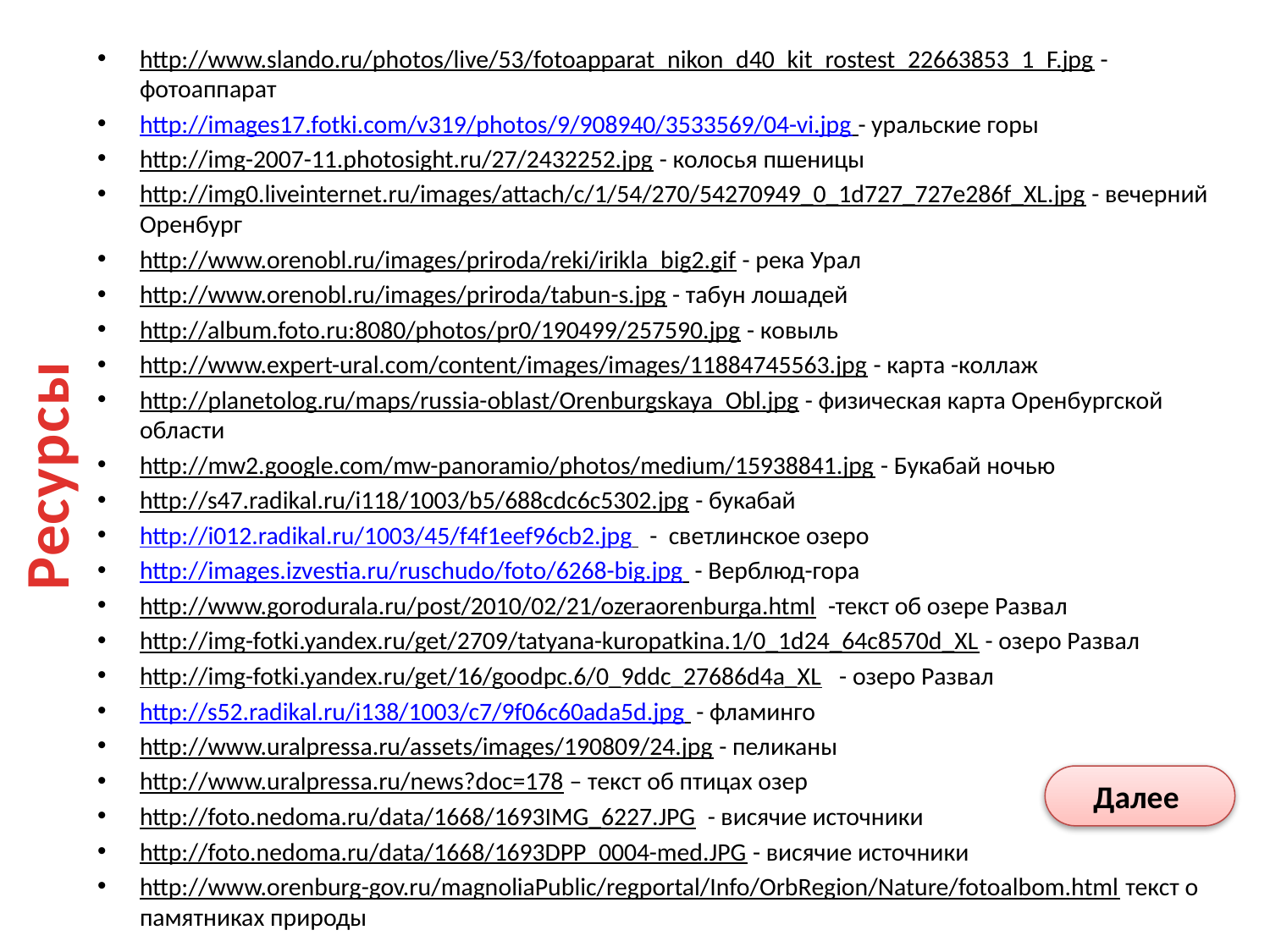

http://www.slando.ru/photos/live/53/fotoapparat_nikon_d40_kit_rostest_22663853_1_F.jpg - фотоаппарат
http://images17.fotki.com/v319/photos/9/908940/3533569/04-vi.jpg - уральские горы
http://img-2007-11.photosight.ru/27/2432252.jpg - колосья пшеницы
http://img0.liveinternet.ru/images/attach/c/1/54/270/54270949_0_1d727_727e286f_XL.jpg - вечерний Оренбург
http://www.orenobl.ru/images/priroda/reki/irikla_big2.gif - река Урал
http://www.orenobl.ru/images/priroda/tabun-s.jpg - табун лошадей
http://album.foto.ru:8080/photos/pr0/190499/257590.jpg - ковыль
http://www.expert-ural.com/content/images/images/11884745563.jpg - карта -коллаж
http://planetolog.ru/maps/russia-oblast/Orenburgskaya_Obl.jpg - физическая карта Оренбургской области
http://mw2.google.com/mw-panoramio/photos/medium/15938841.jpg - Букабай ночью
http://s47.radikal.ru/i118/1003/b5/688cdc6c5302.jpg - букабай
http://i012.radikal.ru/1003/45/f4f1eef96cb2.jpg   -  светлинское озеро
http://images.izvestia.ru/ruschudo/foto/6268-big.jpg  - Верблюд-гора
http://www.gorodurala.ru/post/2010/02/21/ozeraorenburga.html  -текст об озере Развал
http://img-fotki.yandex.ru/get/2709/tatyana-kuropatkina.1/0_1d24_64c8570d_XL - озеро Развал
http://img-fotki.yandex.ru/get/16/goodpc.6/0_9ddc_27686d4a_XL   - озеро Развал
http://s52.radikal.ru/i138/1003/c7/9f06c60ada5d.jpg  - фламинго
http://www.uralpressa.ru/assets/images/190809/24.jpg - пеликаны
http://www.uralpressa.ru/news?doc=178 – текст об птицах озер
http://foto.nedoma.ru/data/1668/1693IMG_6227.JPG  - висячие источники
http://foto.nedoma.ru/data/1668/1693DPP_0004-med.JPG - висячие источники
http://www.orenburg-gov.ru/magnoliaPublic/regportal/Info/OrbRegion/Nature/fotoalbom.html текст о памятниках природы

# Ресурсы
Далее